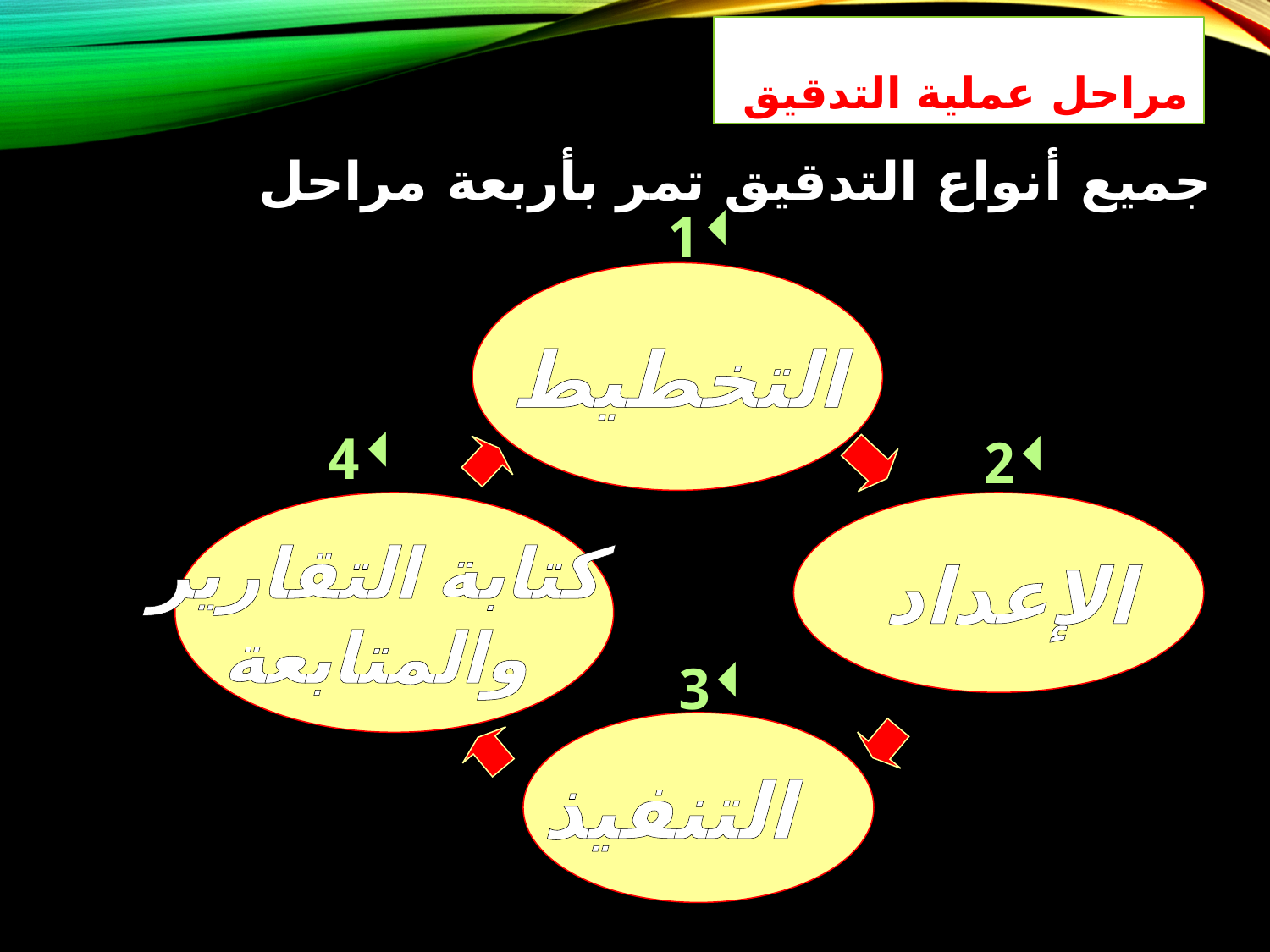

مراحل عملية التدقيق
جميع أنواع التدقيق تمر بأربعة مراحل

1
التخطيط
4
2

   كتابة التقارير
   والمتابعة
الإعداد
3
   التنفيذ